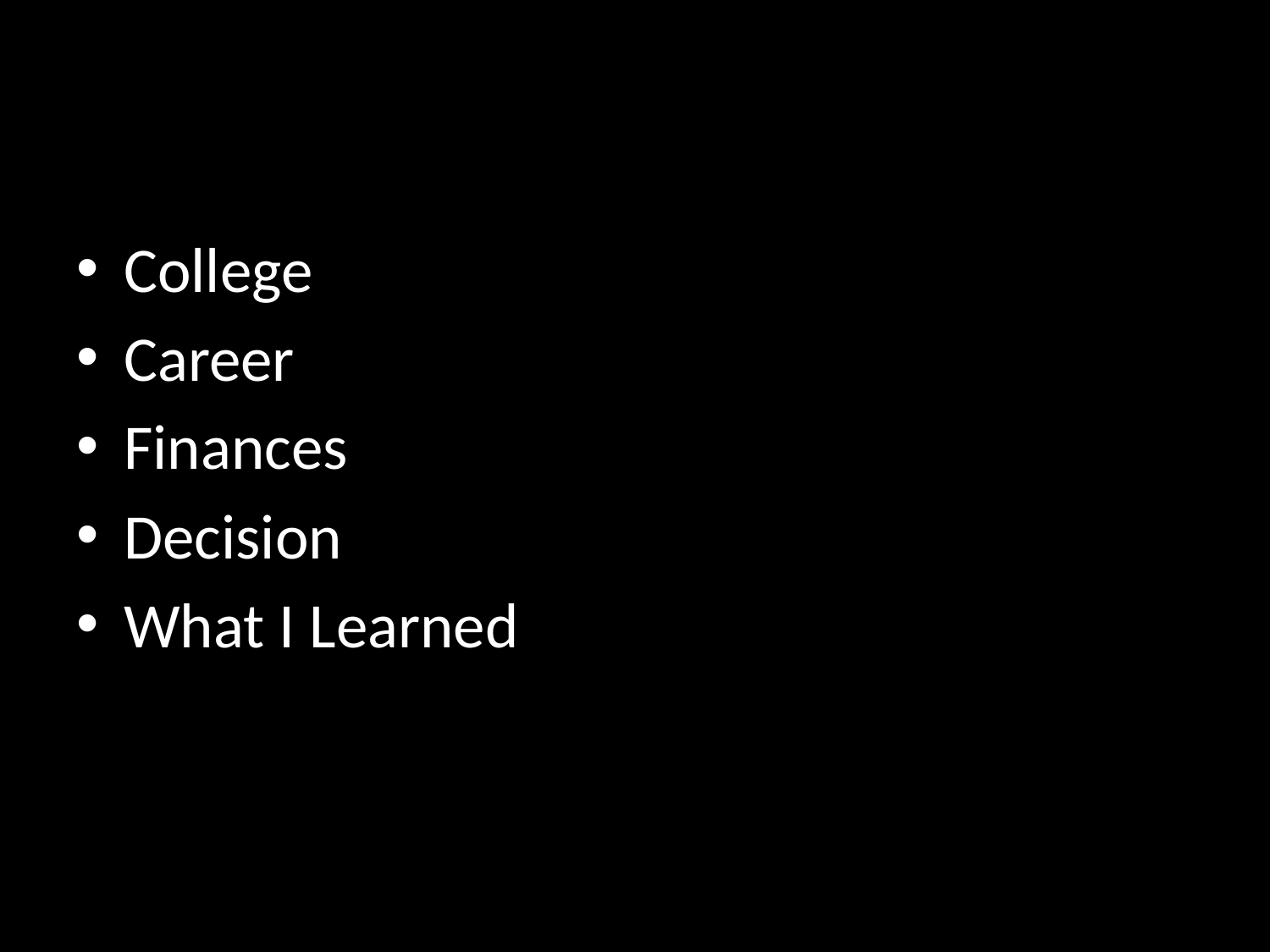

#
College
Career
Finances
Decision
What I Learned